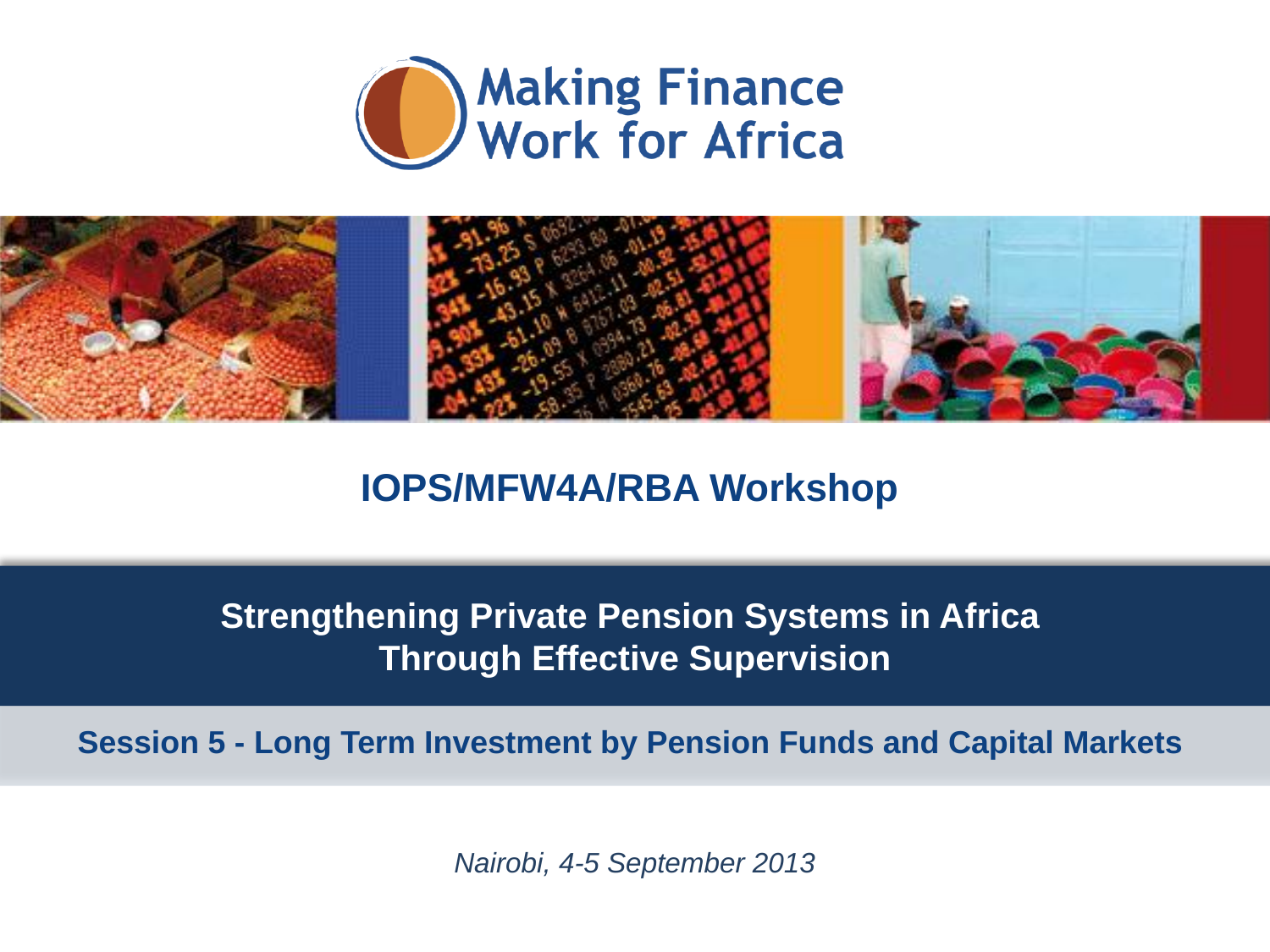

IOPS/MFW4A/RBA Workshop

Strengthening Private Pension Systems in Africa
Through Effective Supervision

Session 5 - Long Term Investment by Pension Funds and Capital Markets
Nairobi, 4-5 September 2013